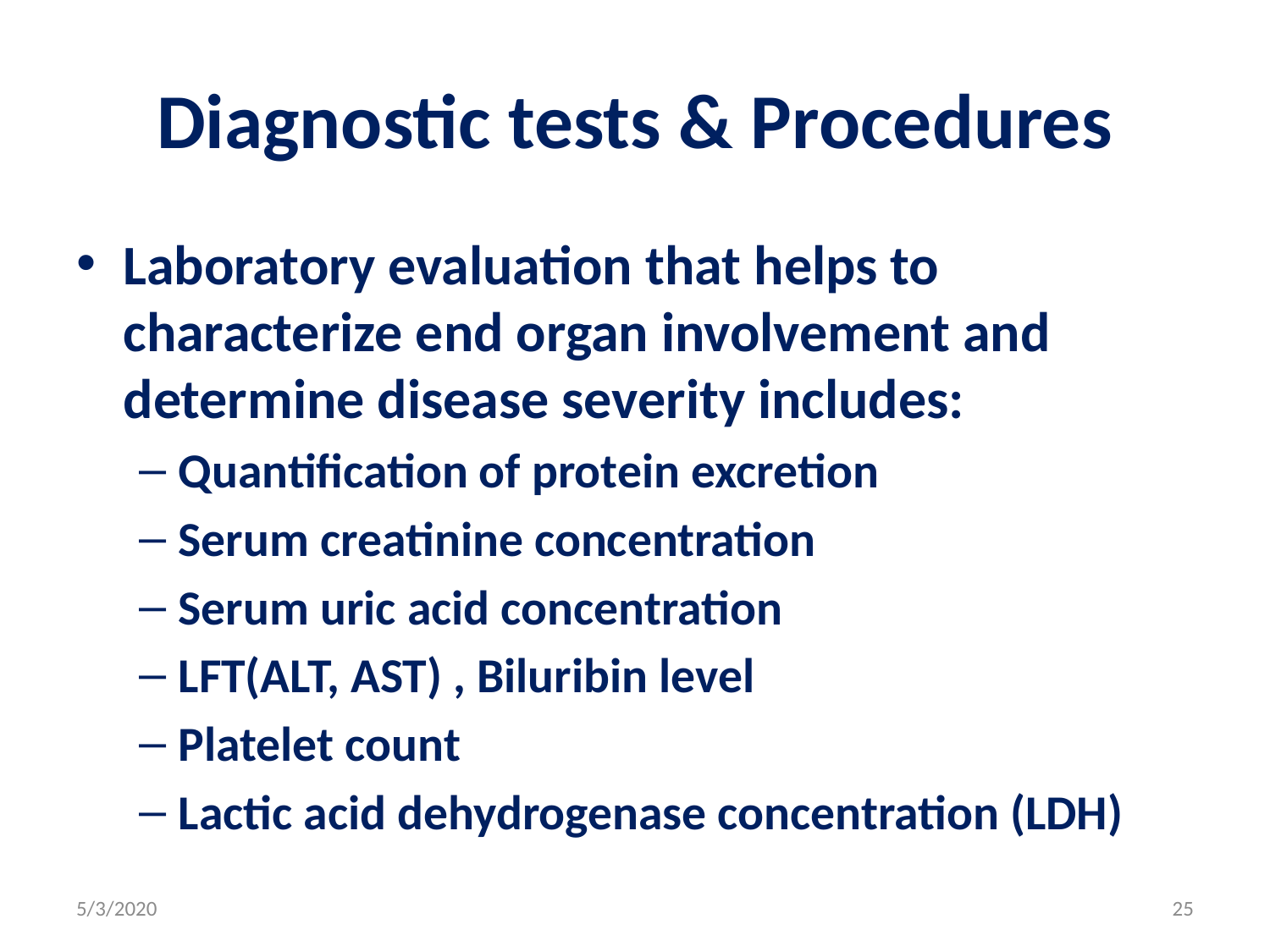

# Diagnostic tests & Procedures
Laboratory evaluation that helps to characterize end organ involvement and determine disease severity includes:
Quantification of protein excretion
Serum creatinine concentration
Serum uric acid concentration
LFT(ALT, AST) , Biluribin level
Platelet count
Lactic acid dehydrogenase concentration (LDH)
5/3/2020
25